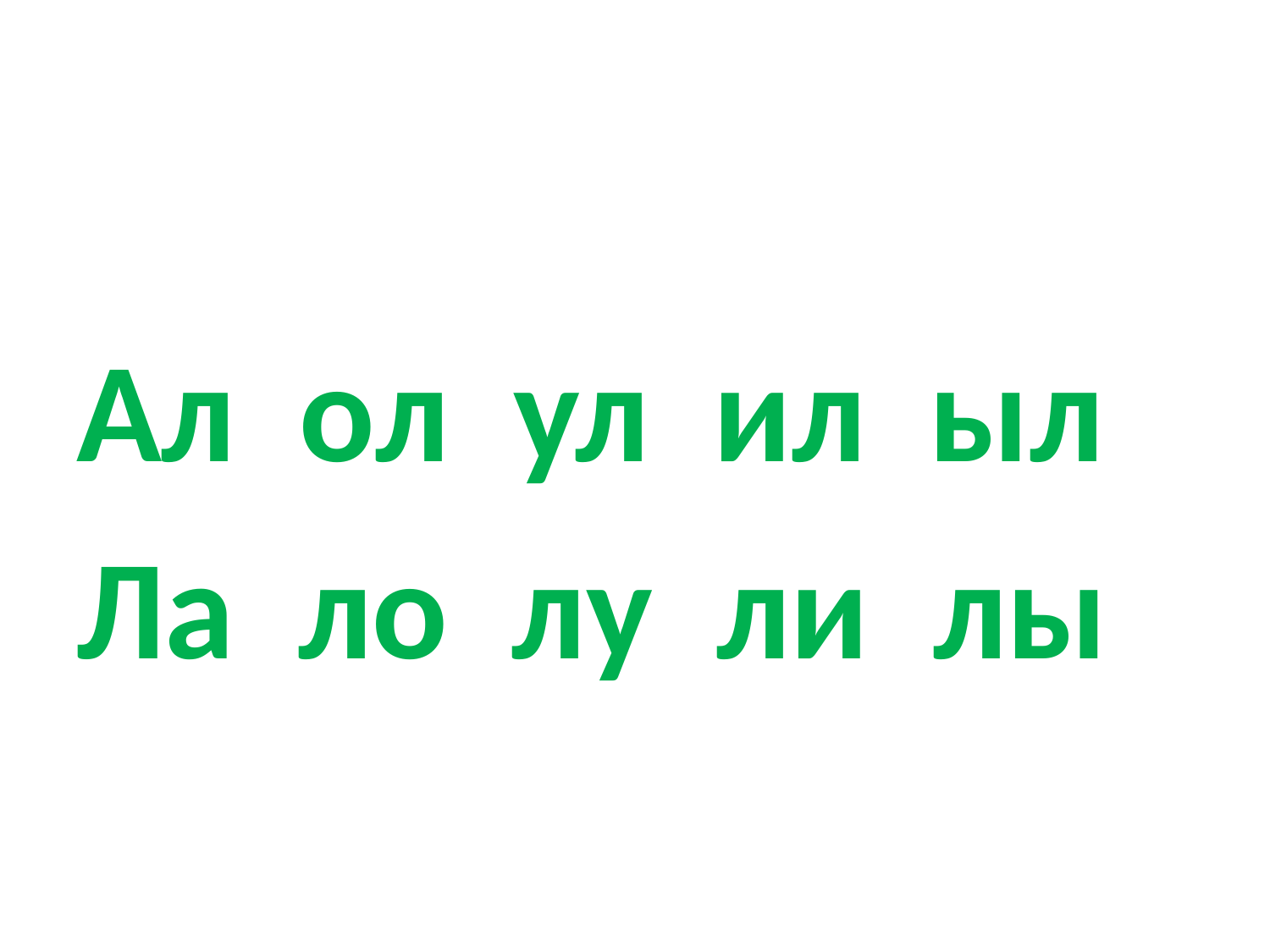

#

Ал  ол  ул  ил  ыл
Ла  ло  лу  ли  лы